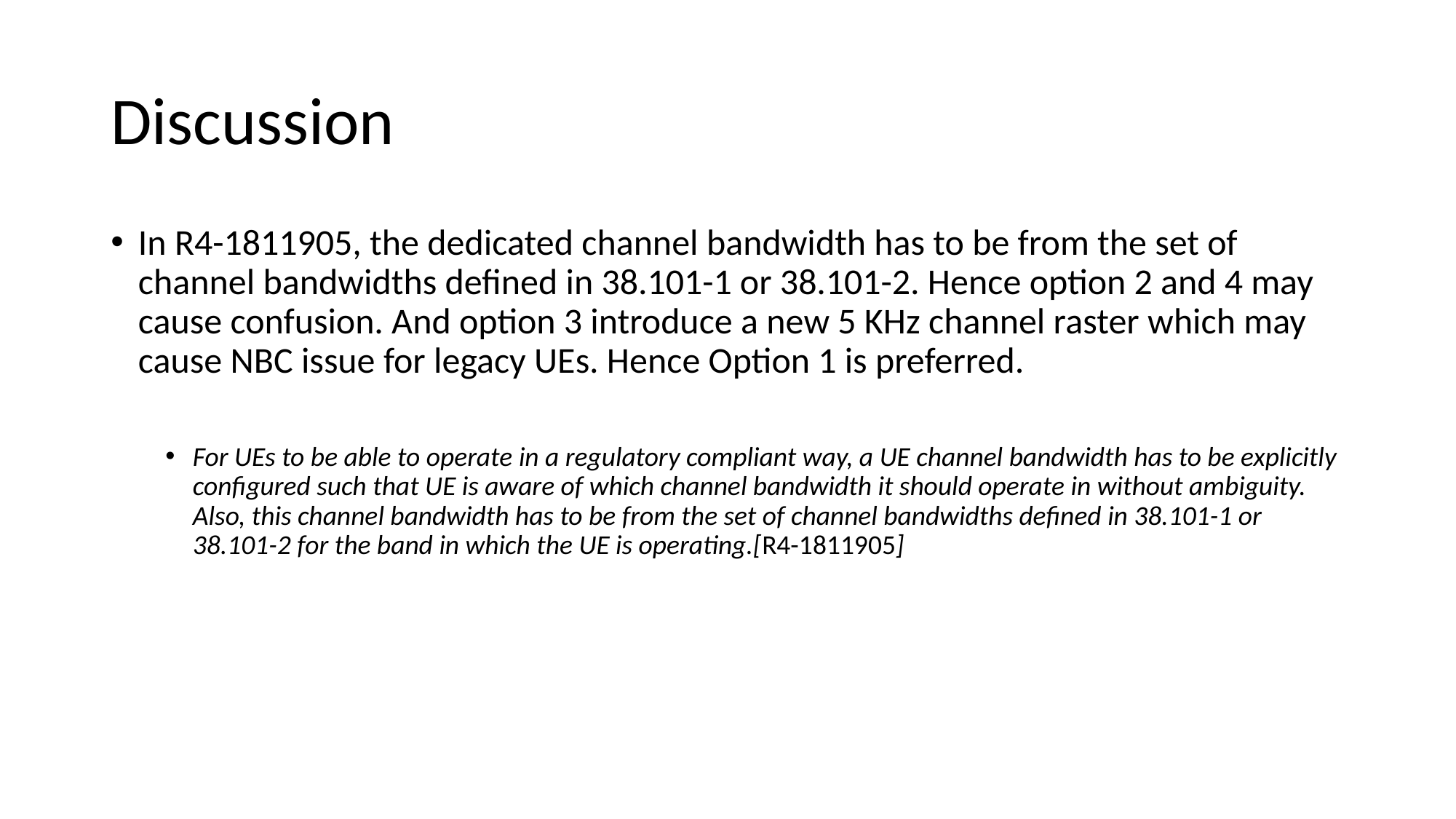

# Discussion
In R4-1811905, the dedicated channel bandwidth has to be from the set of channel bandwidths defined in 38.101-1 or 38.101-2. Hence option 2 and 4 may cause confusion. And option 3 introduce a new 5 KHz channel raster which may cause NBC issue for legacy UEs. Hence Option 1 is preferred.

For UEs to be able to operate in a regulatory compliant way, a UE channel bandwidth has to be explicitly configured such that UE is aware of which channel bandwidth it should operate in without ambiguity. Also, this channel bandwidth has to be from the set of channel bandwidths defined in 38.101-1 or 38.101-2 for the band in which the UE is operating.[R4-1811905]